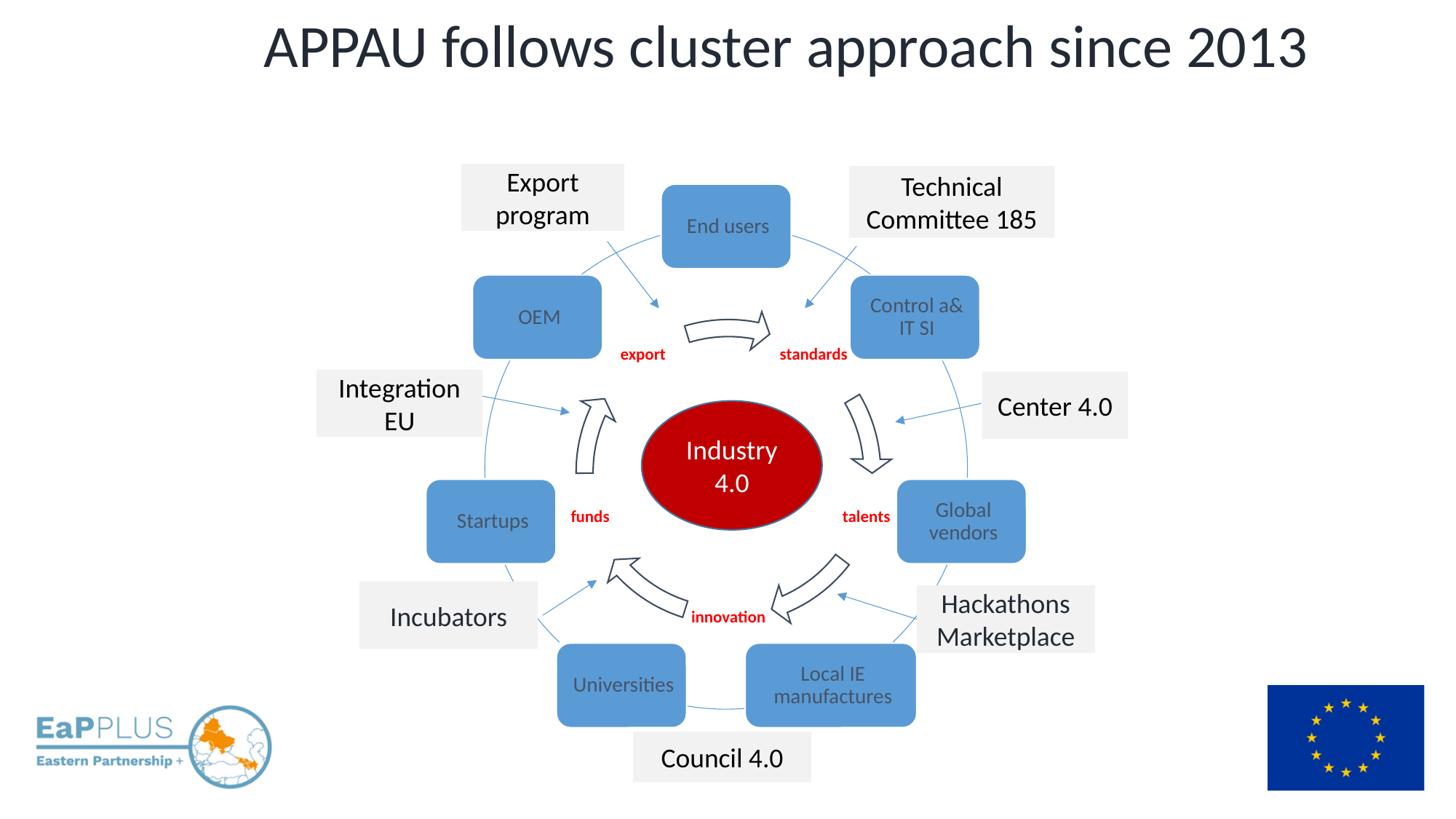

# APPAU follows cluster approach since 2013
Export
program
Technical Committee 185
End users
Control a& IT SI
Global vendors
Local IE manufactures
Universities
Startups
OEM
standards
talents
innovation
funds
export
Integration EU
Center 4.0
Industry 4.0
Incubators
Hackathons Marketplace
Council 4.0